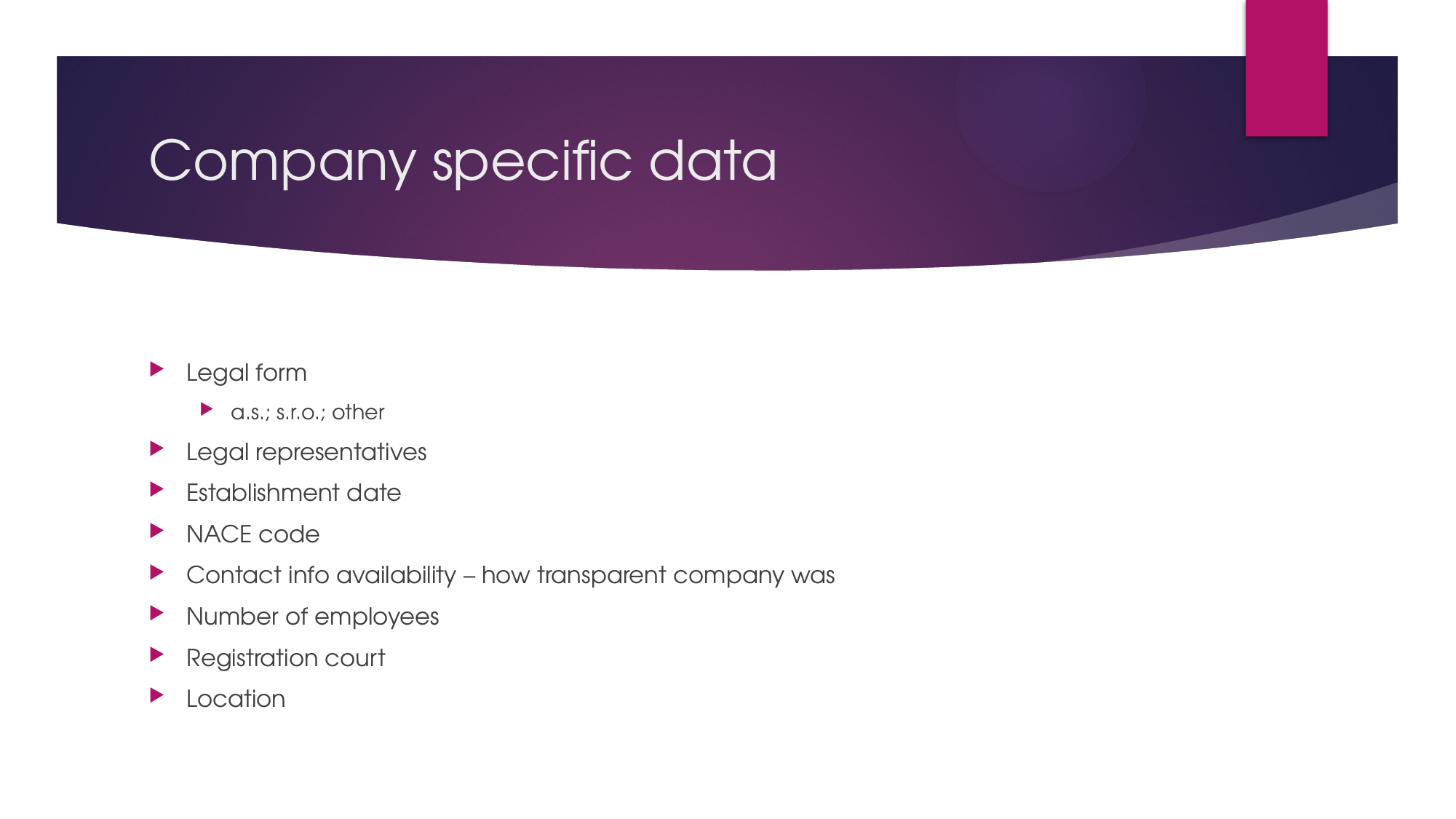

# Company specific data

Legal form
a.s.; s.r.o.; other
Legal representatives
Establishment date
NACE code
Contact info availability – how transparent company was
Number of employees
Registration court
Location